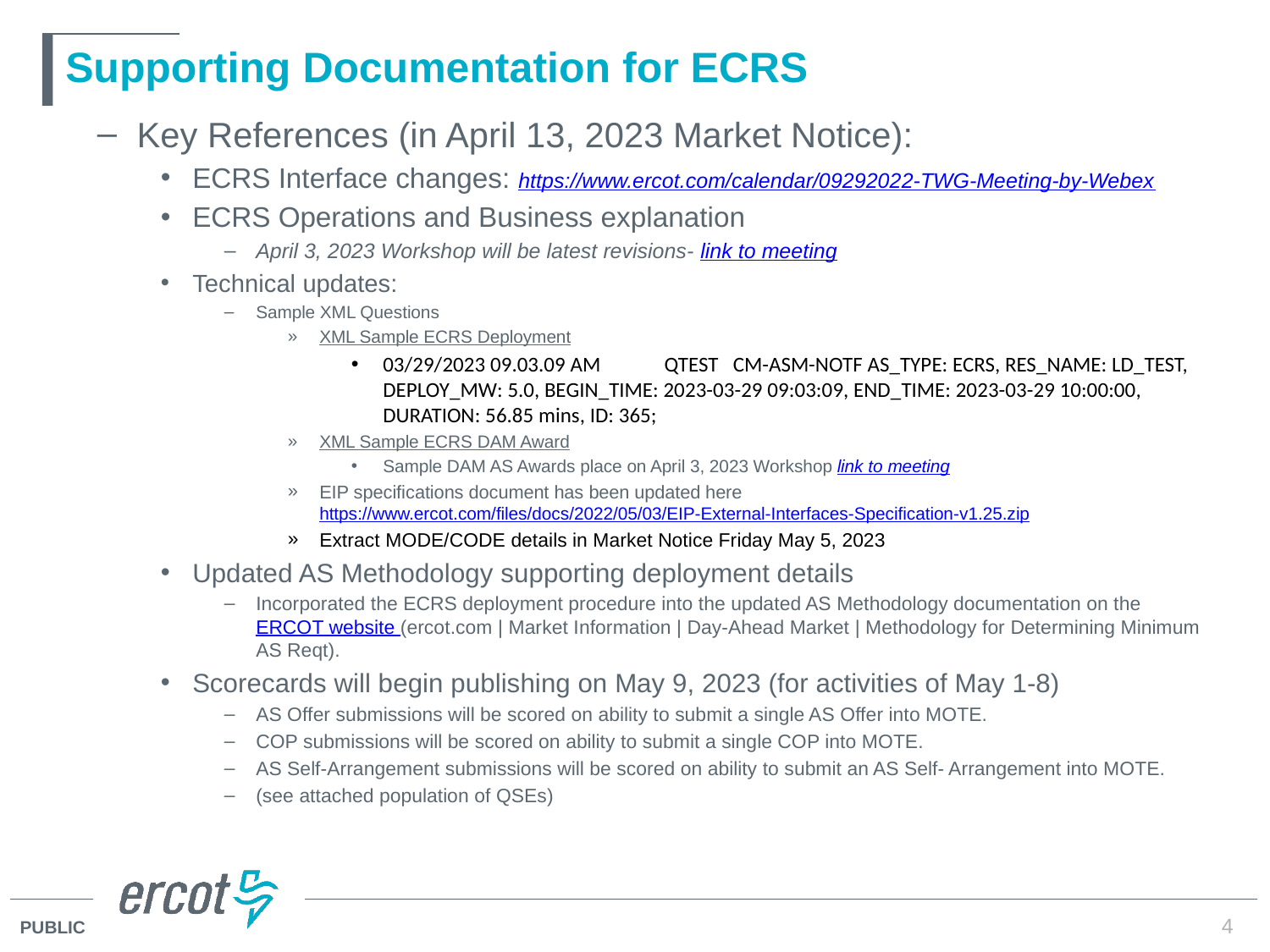

# Supporting Documentation for ECRS
Key References (in April 13, 2023 Market Notice):
ECRS Interface changes: https://www.ercot.com/calendar/09292022-TWG-Meeting-by-Webex
ECRS Operations and Business explanation
April 3, 2023 Workshop will be latest revisions- link to meeting
Technical updates:
Sample XML Questions
XML Sample ECRS Deployment
03/29/2023 09.03.09 AM             QTEST   CM-ASM-NOTF AS_TYPE: ECRS, RES_NAME: LD_TEST, DEPLOY_MW: 5.0, BEGIN_TIME: 2023-03-29 09:03:09, END_TIME: 2023-03-29 10:00:00, DURATION: 56.85 mins, ID: 365;
XML Sample ECRS DAM Award
Sample DAM AS Awards place on April 3, 2023 Workshop link to meeting
EIP specifications document has been updated here https://www.ercot.com/files/docs/2022/05/03/EIP-External-Interfaces-Specification-v1.25.zip
Extract MODE/CODE details in Market Notice Friday May 5, 2023
Updated AS Methodology supporting deployment details
Incorporated the ECRS deployment procedure into the updated AS Methodology documentation on the ERCOT website (ercot.com | Market Information | Day-Ahead Market | Methodology for Determining Minimum AS Reqt).
Scorecards will begin publishing on May 9, 2023 (for activities of May 1-8)
AS Offer submissions will be scored on ability to submit a single AS Offer into MOTE.
COP submissions will be scored on ability to submit a single COP into MOTE.
AS Self-Arrangement submissions will be scored on ability to submit an AS Self- Arrangement into MOTE.
(see attached population of QSEs)

4